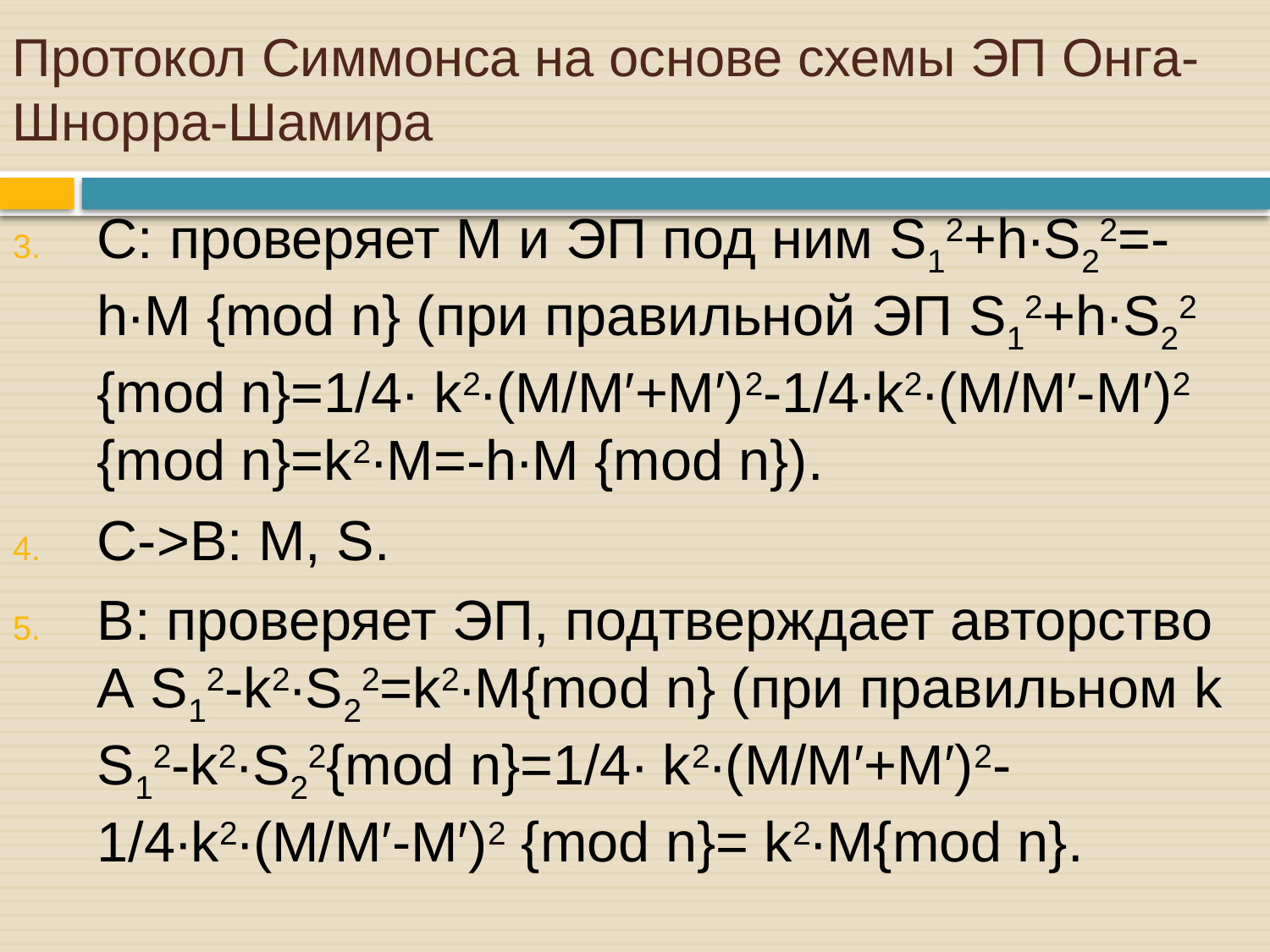

# Протокол Симмонса на основе схемы ЭП Онга-Шнорра-Шамира
C: проверяет M и ЭП под ним S12+h∙S22=-h∙M {mod n} (при правильной ЭП S12+h∙S22 {mod n}=1/4∙ k2∙(M/M′+M′)2-1/4∙k2∙(M/M′-M′)2 {mod n}=k2∙M=-h∙M {mod n}).
C->B: M, S.
B: проверяет ЭП, подтверждает авторство A S12-k2∙S22=k2∙M{mod n} (при правильном k S12-k2∙S22{mod n}=1/4∙ k2∙(M/M′+M′)2-1/4∙k2∙(M/M′-M′)2 {mod n}= k2∙M{mod n}.